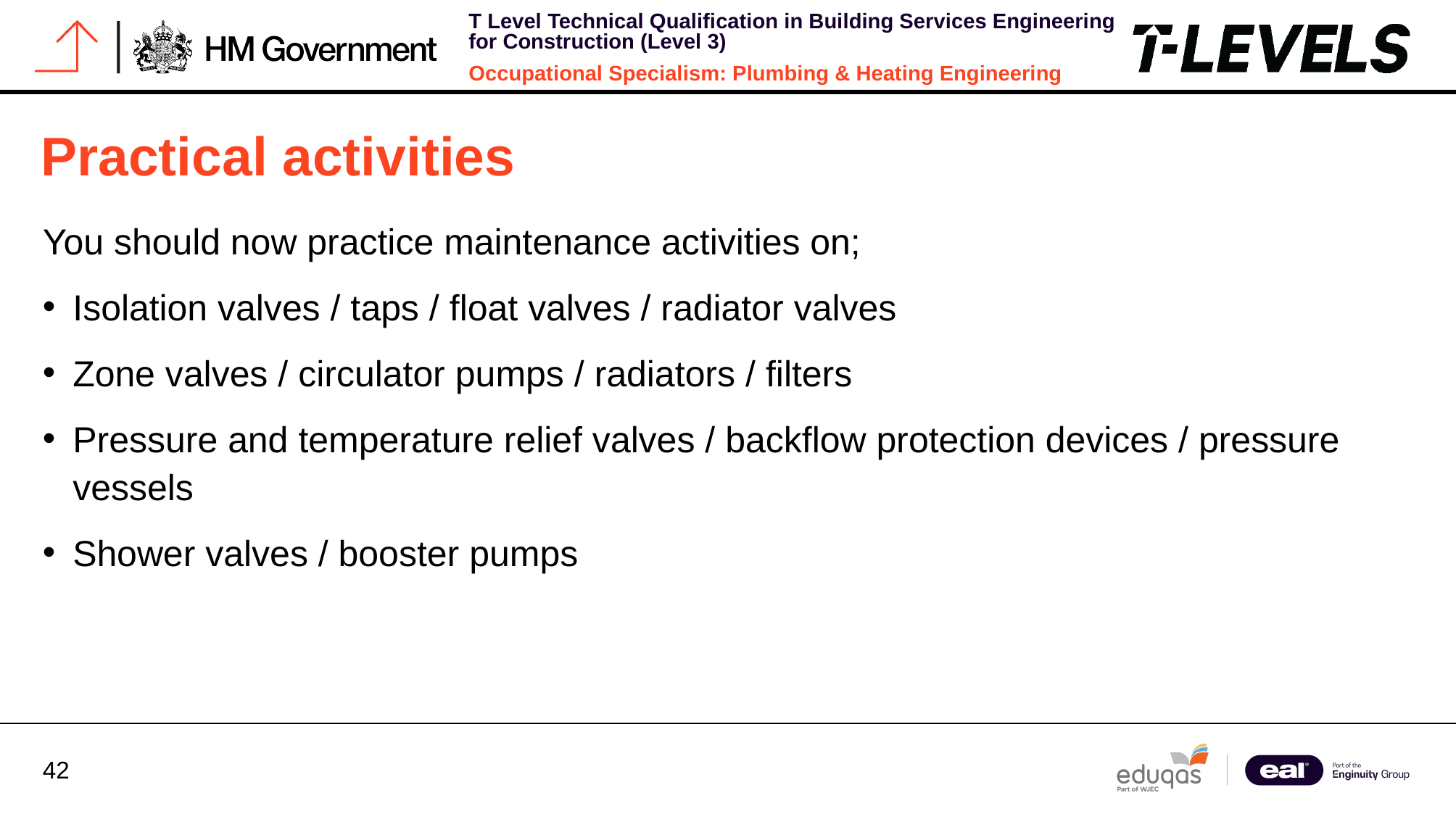

# Practical activities
You should now practice maintenance activities on;
Isolation valves / taps / float valves / radiator valves
Zone valves / circulator pumps / radiators / filters
Pressure and temperature relief valves / backflow protection devices / pressure vessels
Shower valves / booster pumps